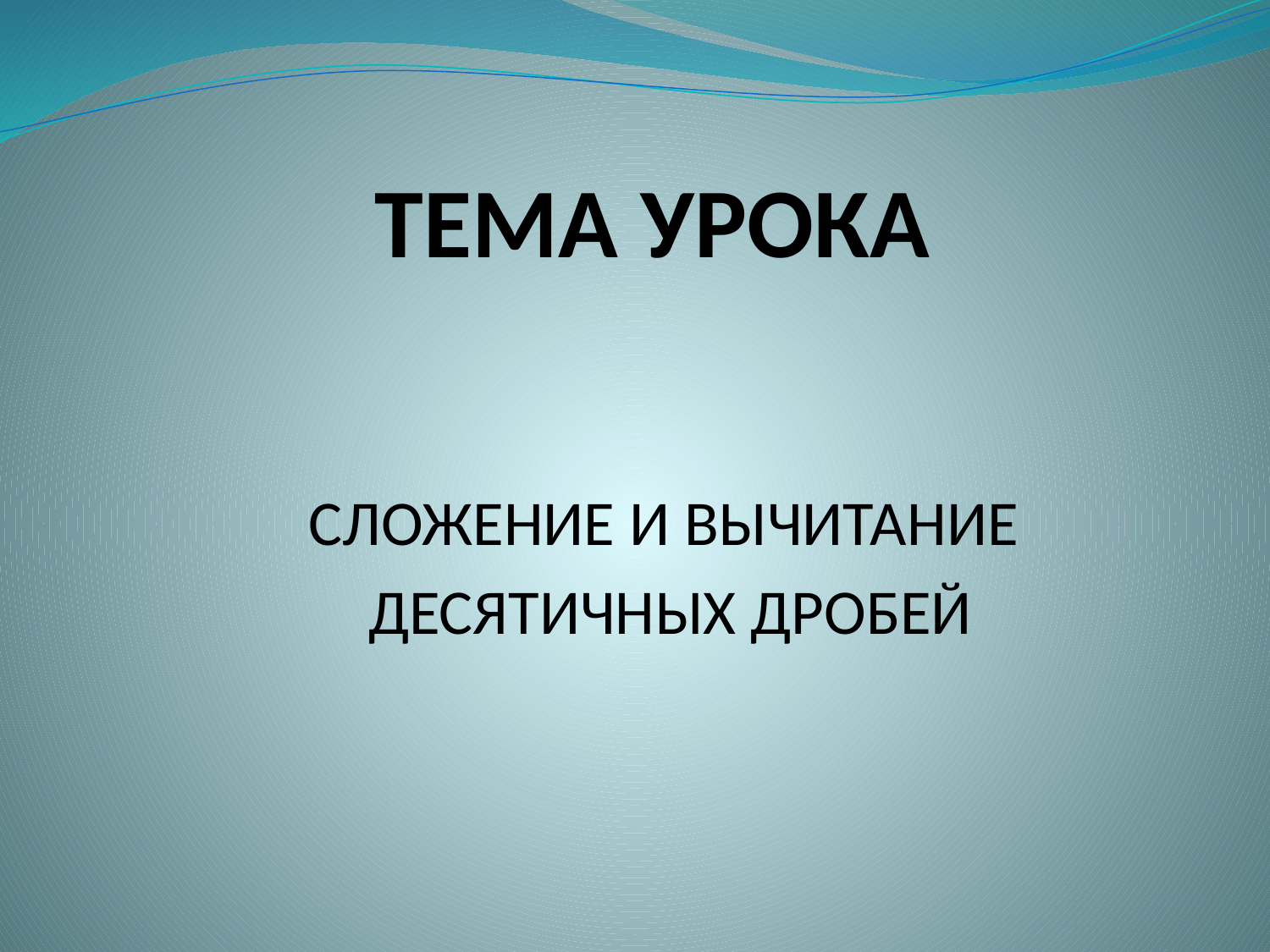

# ТЕМА УРОКА
СЛОЖЕНИЕ И ВЫЧИТАНИЕ
                             ДЕСЯТИЧНЫХ ДРОБЕЙ